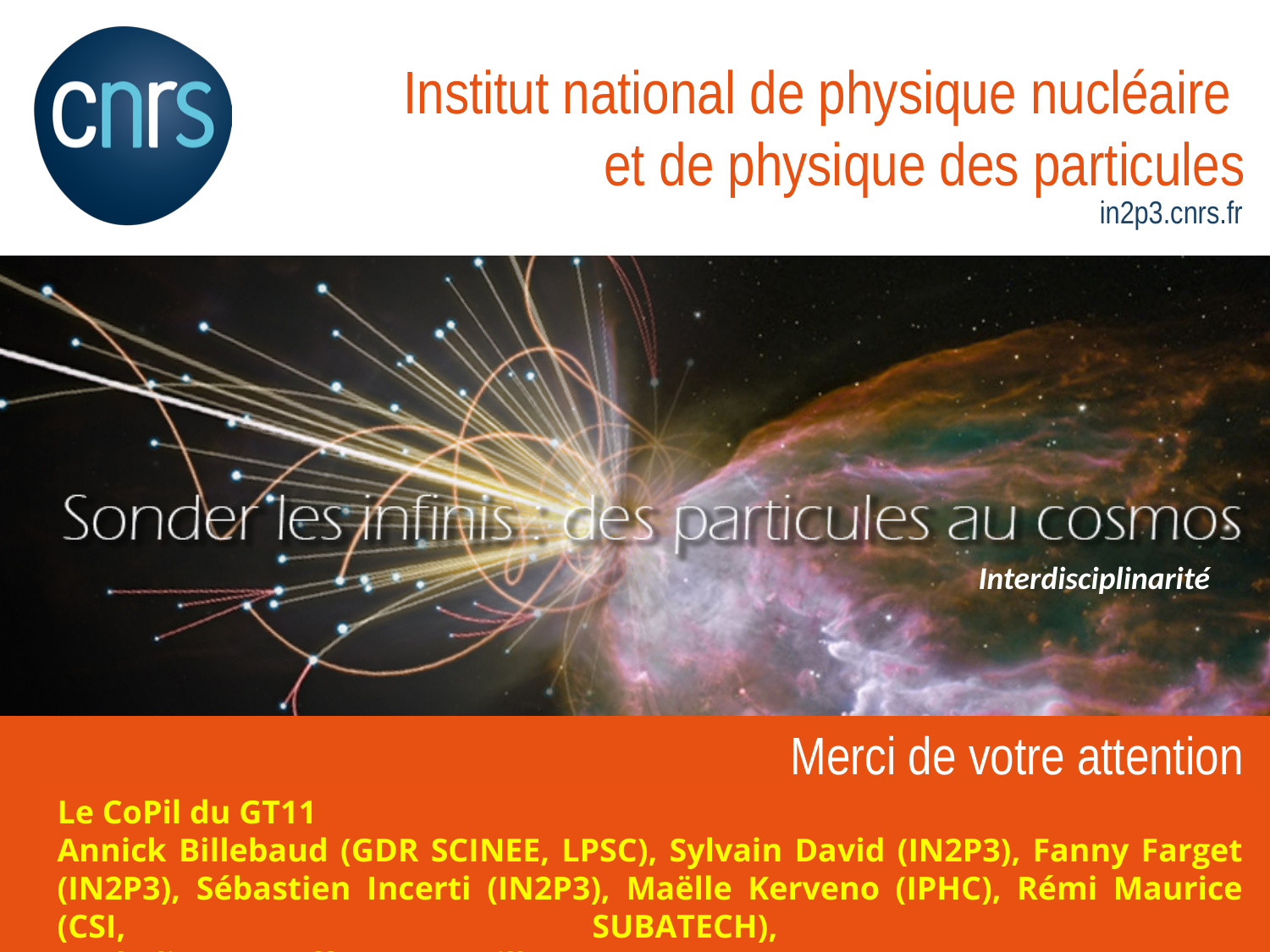

Interdisciplinarité
# Merci de votre attention
Le CoPil du GT11
Annick Billebaud (GDR SCINEE, LPSC), Sylvain David (IN2P3), Fanny Farget (IN2P3), Sébastien Incerti (IN2P3), Maëlle Kerveno (IPHC), Rémi Maurice (CSI, SUBATECH),
Nathalie Moncoffre (IP2I), Gilles Montavon (SUBATECH)
IN2P3